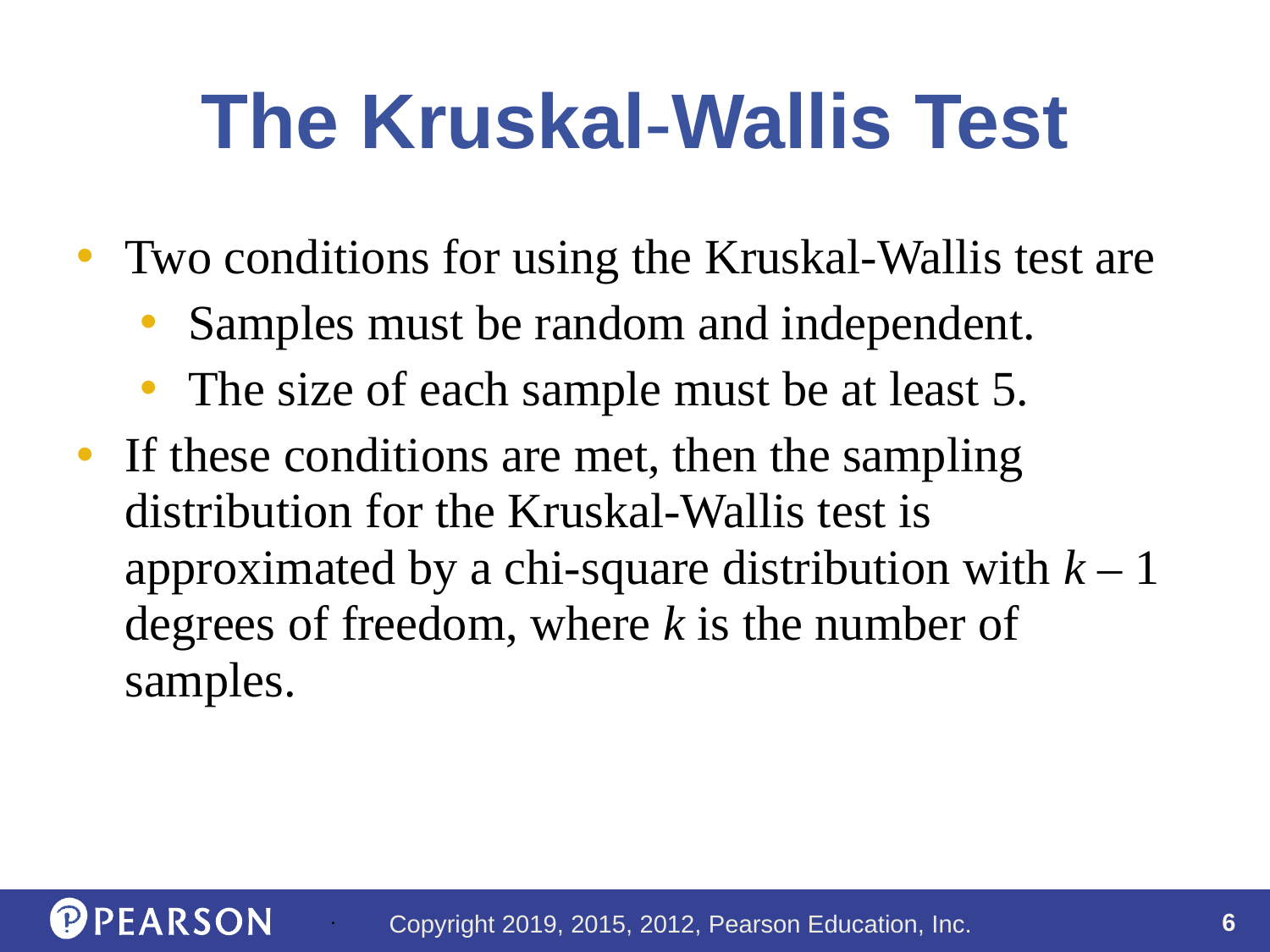

# The Kruskal-Wallis Test
Two conditions for using the Kruskal-Wallis test are
Samples must be random and independent.
The size of each sample must be at least 5.
If these conditions are met, then the sampling distribution for the Kruskal-Wallis test is approximated by a chi-square distribution with k – 1 degrees of freedom, where k is the number of samples.
.